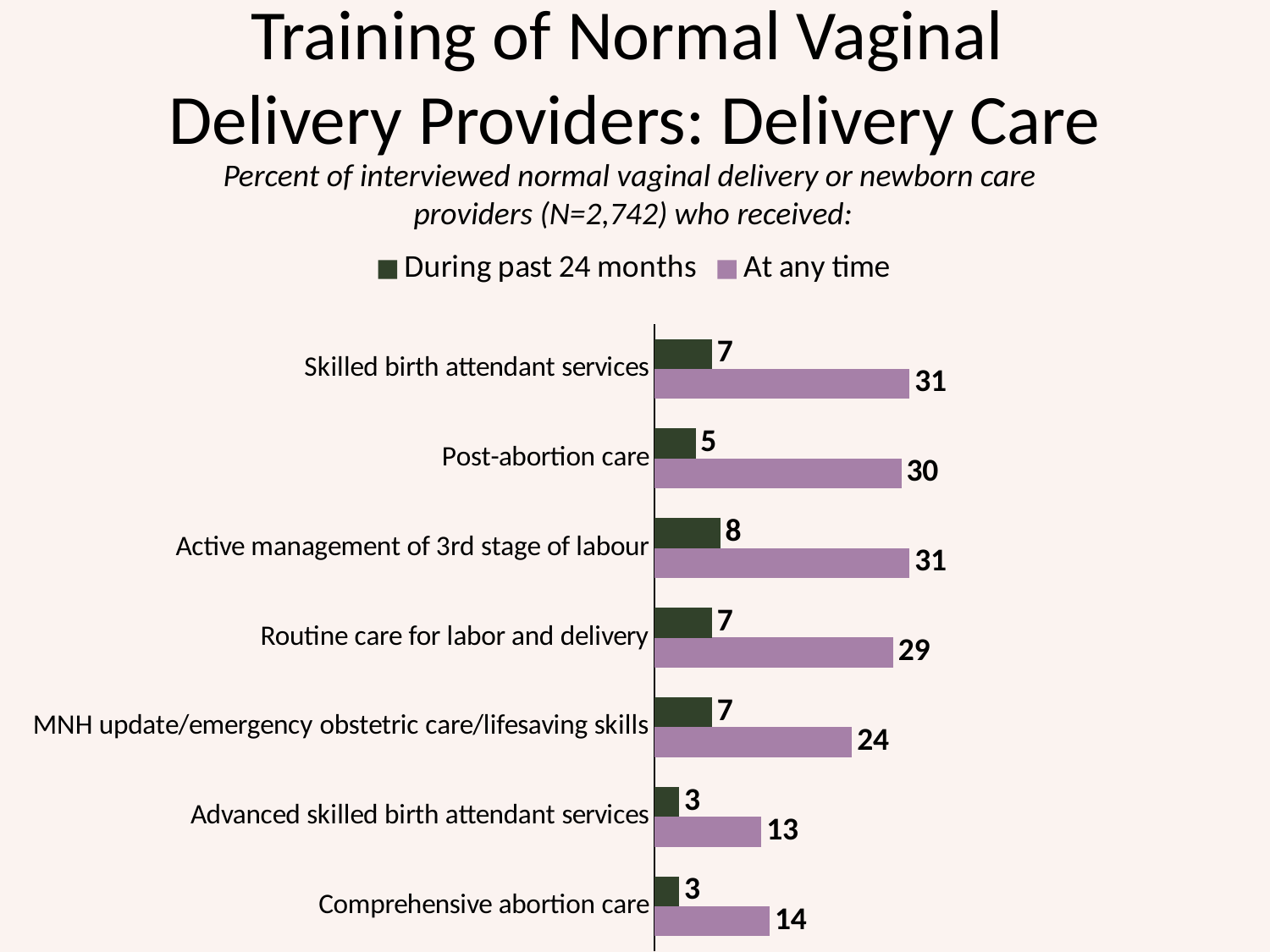

# Training of Normal Vaginal Delivery Providers: Delivery Care
Percent of interviewed normal vaginal delivery or newborn care
providers (N=2,742) who received:

### Chart

| Category | At any time | During past 24 months |
|---|---|---|
| Comprehensive abortion care | 14.0 | 3.0 |
| Advanced skilled birth attendant services | 13.0 | 3.0 |
| MNH update/emergency obstetric care/lifesaving skills | 24.0 | 7.0 |
| Routine care for labor and delivery | 29.0 | 7.0 |
| Active management of 3rd stage of labour | 31.0 | 8.0 |
| Post-abortion care | 30.0 | 5.0 |
| Skilled birth attendant services | 31.0 | 7.0 |